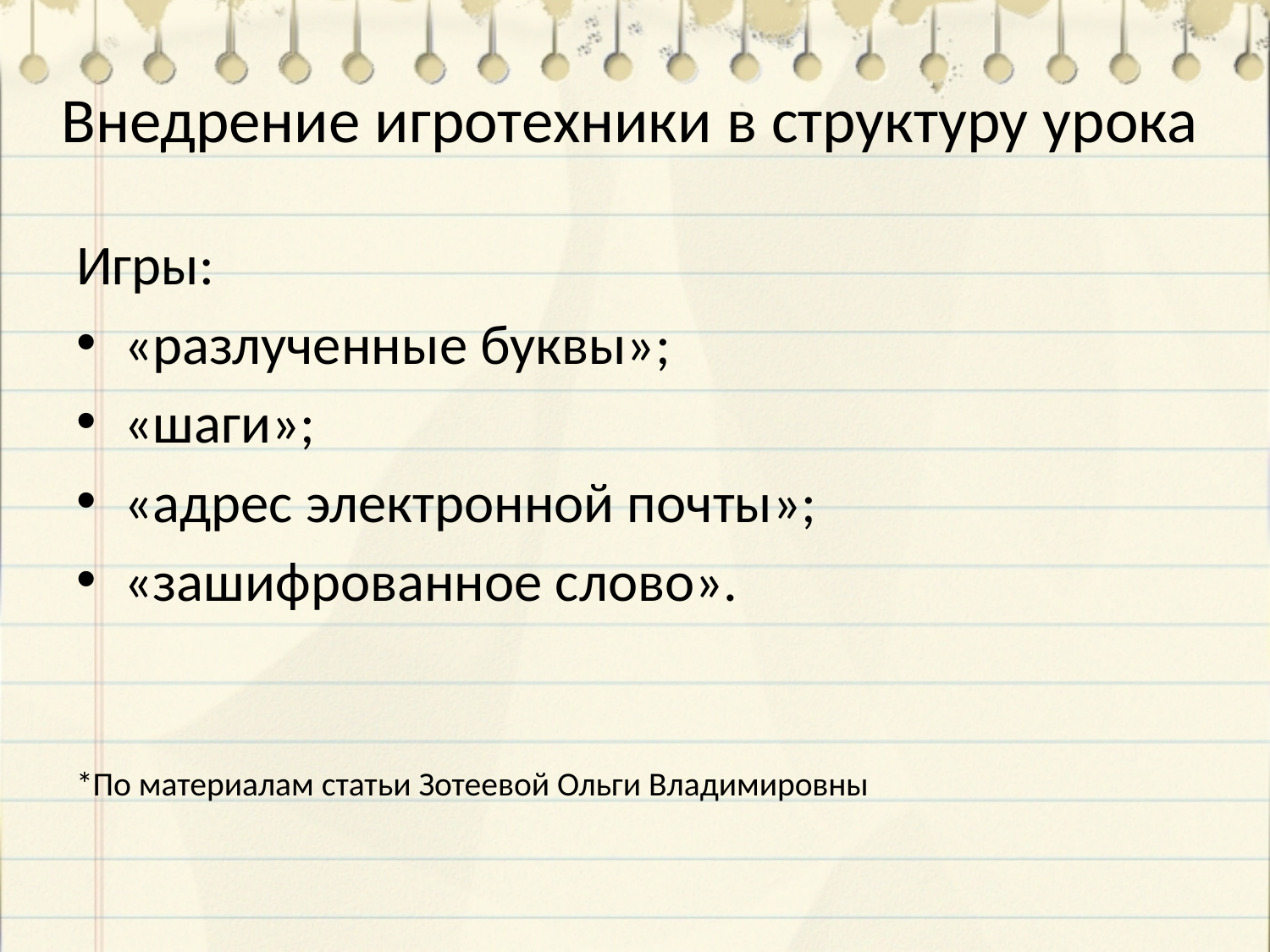

# Внедрение игротехники в структуру урока
Игры:
«разлученные буквы»;
«шаги»;
«адрес электронной почты»;
«зашифрованное слово».

*По материалам статьи Зотеевой Ольги Владимировны